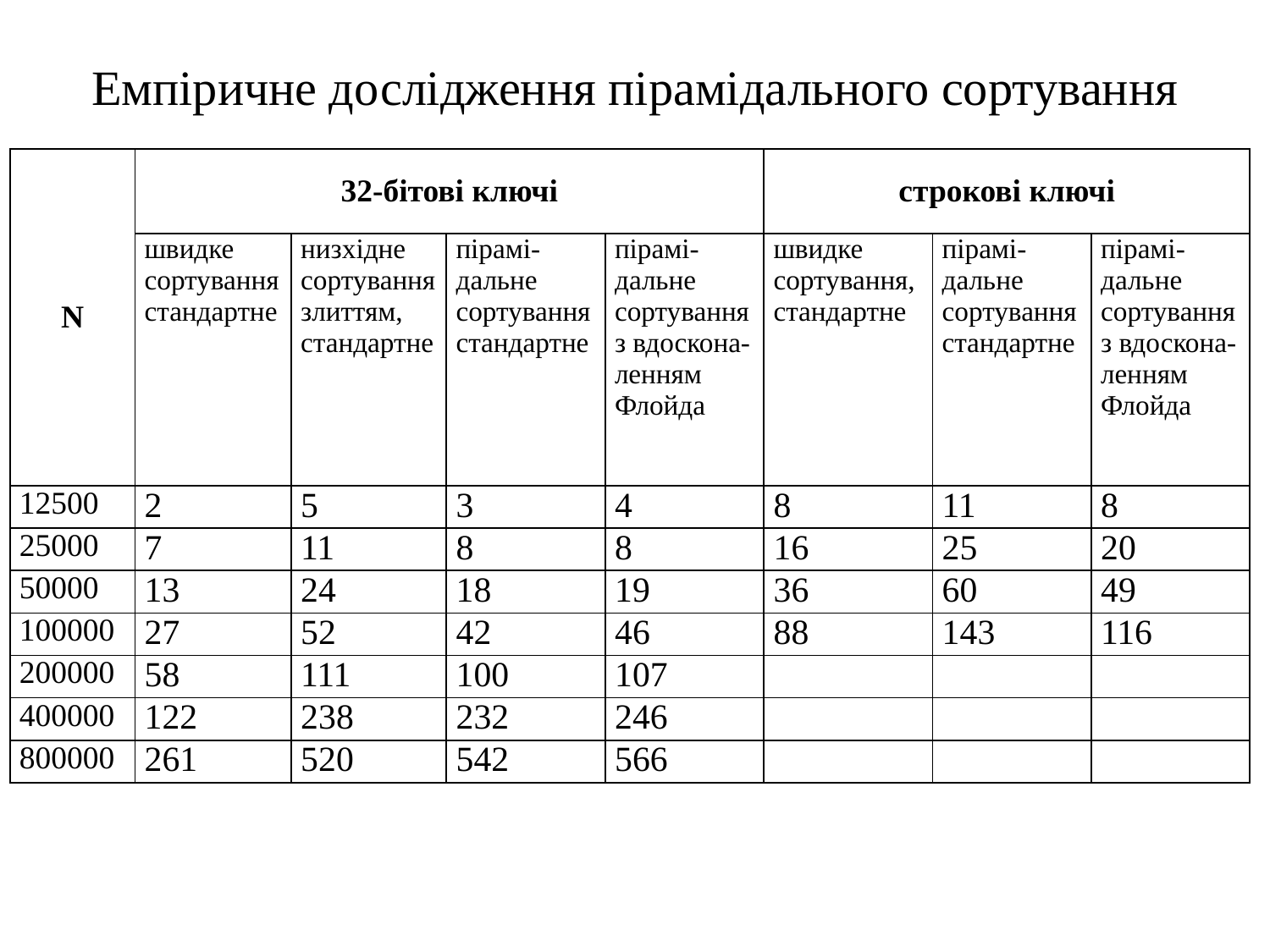

Емпіричне дослідження пірамідального сортування
| N | 32-бітові ключі |  |  |  | строкові ключі |  |  |
| --- | --- | --- | --- | --- | --- | --- | --- |
|  | швидке сортуваннястандартне | низхідне сортування злиттям, стандартне | пірамі-дальне сортування стандартне | пірамі-дальне сортування з вдоскона-ленням Флойда | швидке сортування, стандартне | пірамі-дальне сортування стандартне | пірамі-дальне сортування з вдоскона-ленням Флойда |
| 12500 | 2 | 5 | 3 | 4 | 8 | 11 | 8 |
| 25000 | 7 | 11 | 8 | 8 | 16 | 25 | 20 |
| 50000 | 13 | 24 | 18 | 19 | 36 | 60 | 49 |
| 100000 | 27 | 52 | 42 | 46 | 88 | 143 | 116 |
| 200000 | 58 | 111 | 100 | 107 |  |  |  |
| 400000 | 122 | 238 | 232 | 246 |  |  |  |
| 800000 | 261 | 520 | 542 | 566 |  |  |  |